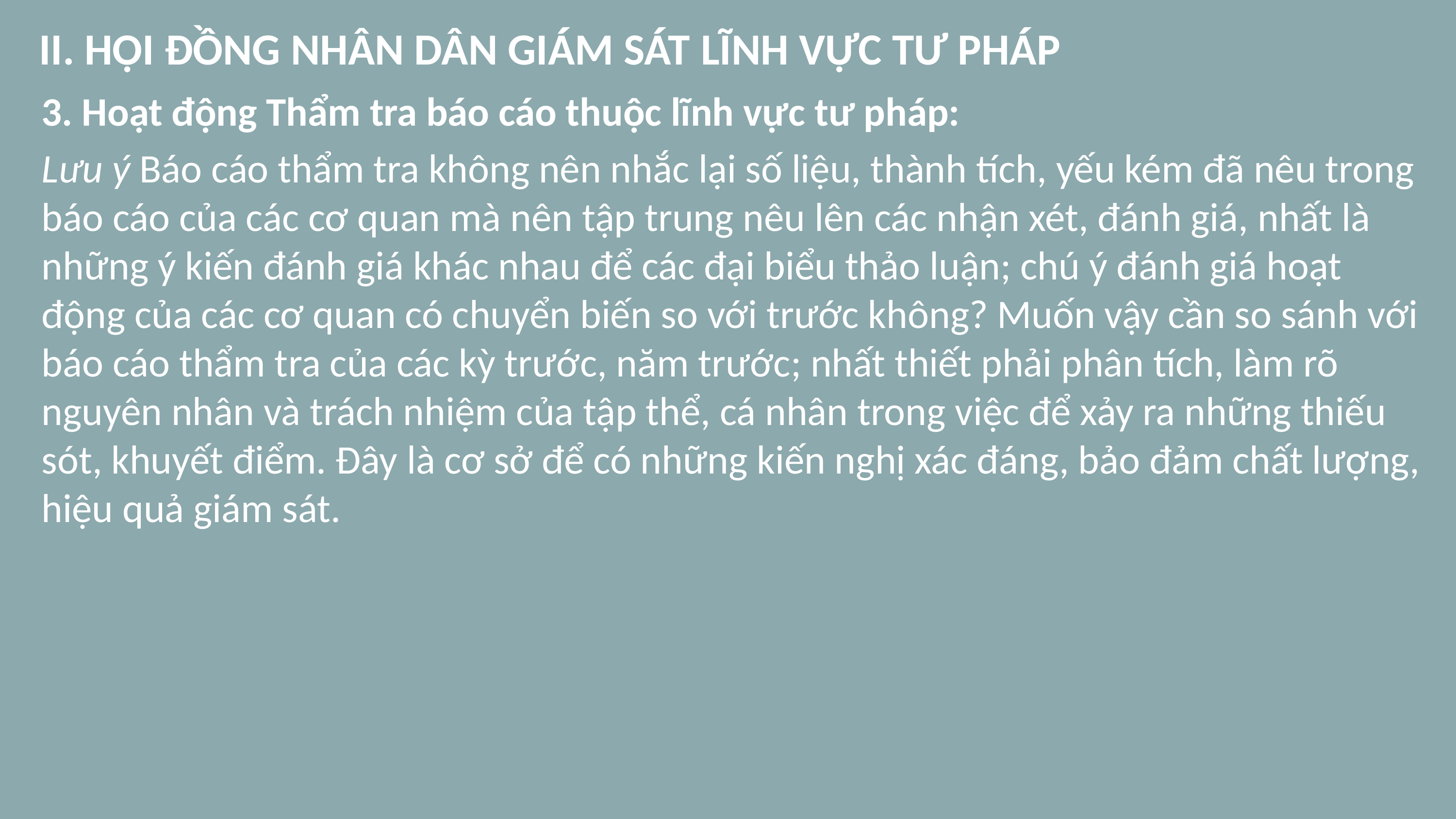

# II. HỘI ĐỒNG NHÂN DÂN GIÁM SÁT LĨNH VỰC TƯ PHÁP
3. Hoạt động Thẩm tra báo cáo thuộc lĩnh vực tư pháp:
Lưu ý Báo cáo thẩm tra không nên nhắc lại số liệu, thành tích, yếu kém đã nêu trong báo cáo của các cơ quan mà nên tập trung nêu lên các nhận xét, đánh giá, nhất là những ý kiến đánh giá khác nhau để các đại biểu thảo luận; chú ý đánh giá hoạt động của các cơ quan có chuyển biến so với trước không? Muốn vậy cần so sánh với báo cáo thẩm tra của các kỳ trước, năm trước; nhất thiết phải phân tích, làm rõ nguyên nhân và trách nhiệm của tập thể, cá nhân trong việc để xảy ra những thiếu sót, khuyết điểm. Đây là cơ sở để có những kiến nghị xác đáng, bảo đảm chất lượng, hiệu quả giám sát.